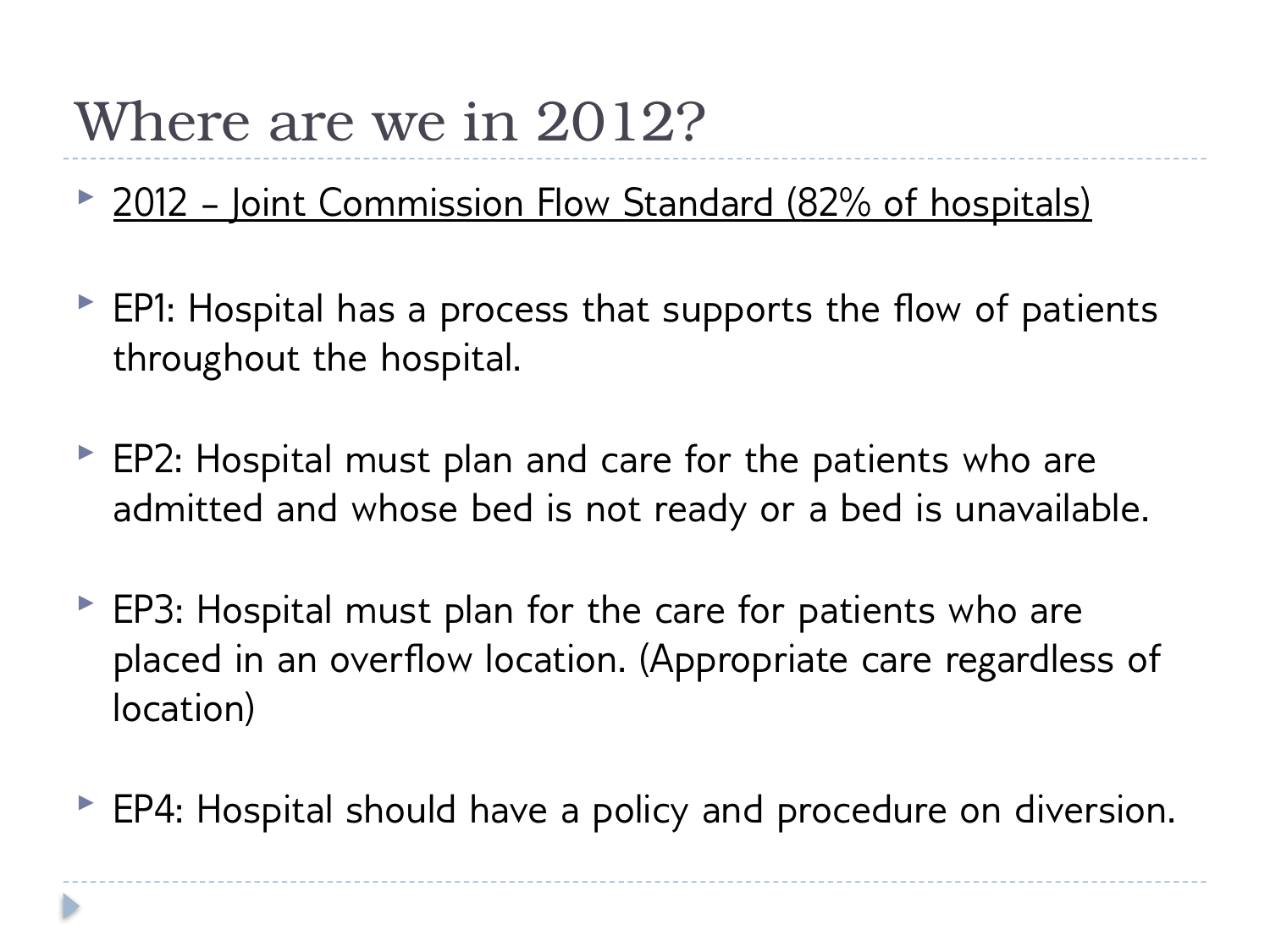

# Where are we in 2012?
2012 – Joint Commission Flow Standard (82% of hospitals)

EP1: Hospital has a process that supports the flow of patients throughout the hospital.

EP2: Hospital must plan and care for the patients who are admitted and whose bed is not ready or a bed is unavailable.

EP3: Hospital must plan for the care for patients who are placed in an overflow location. (Appropriate care regardless of location)

EP4: Hospital should have a policy and procedure on diversion.